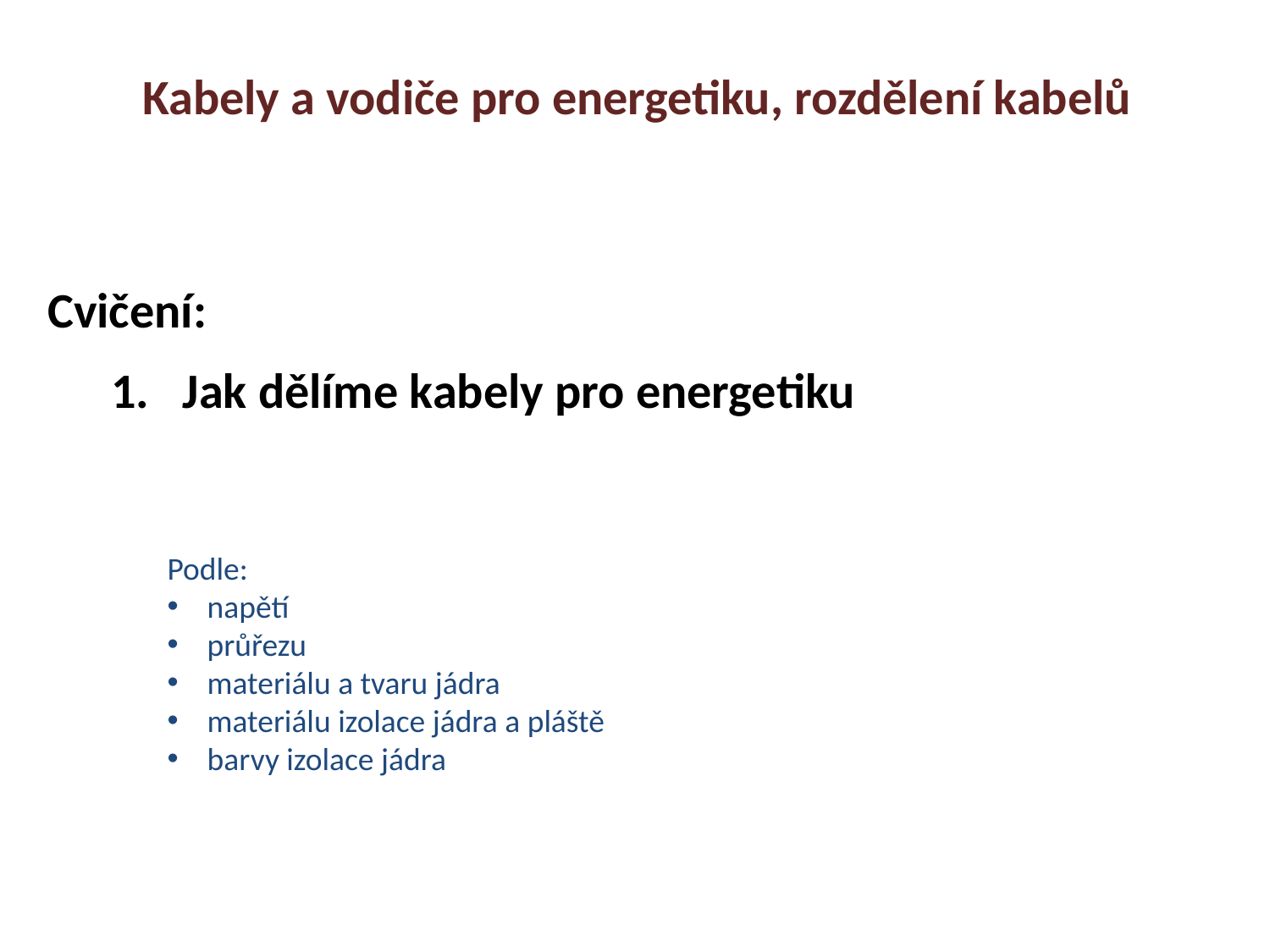

Kabely a vodiče pro energetiku, rozdělení kabelů
Cvičení:
Jak dělíme kabely pro energetiku

Podle:
napětí
průřezu
materiálu a tvaru jádra
materiálu izolace jádra a pláště
barvy izolace jádra